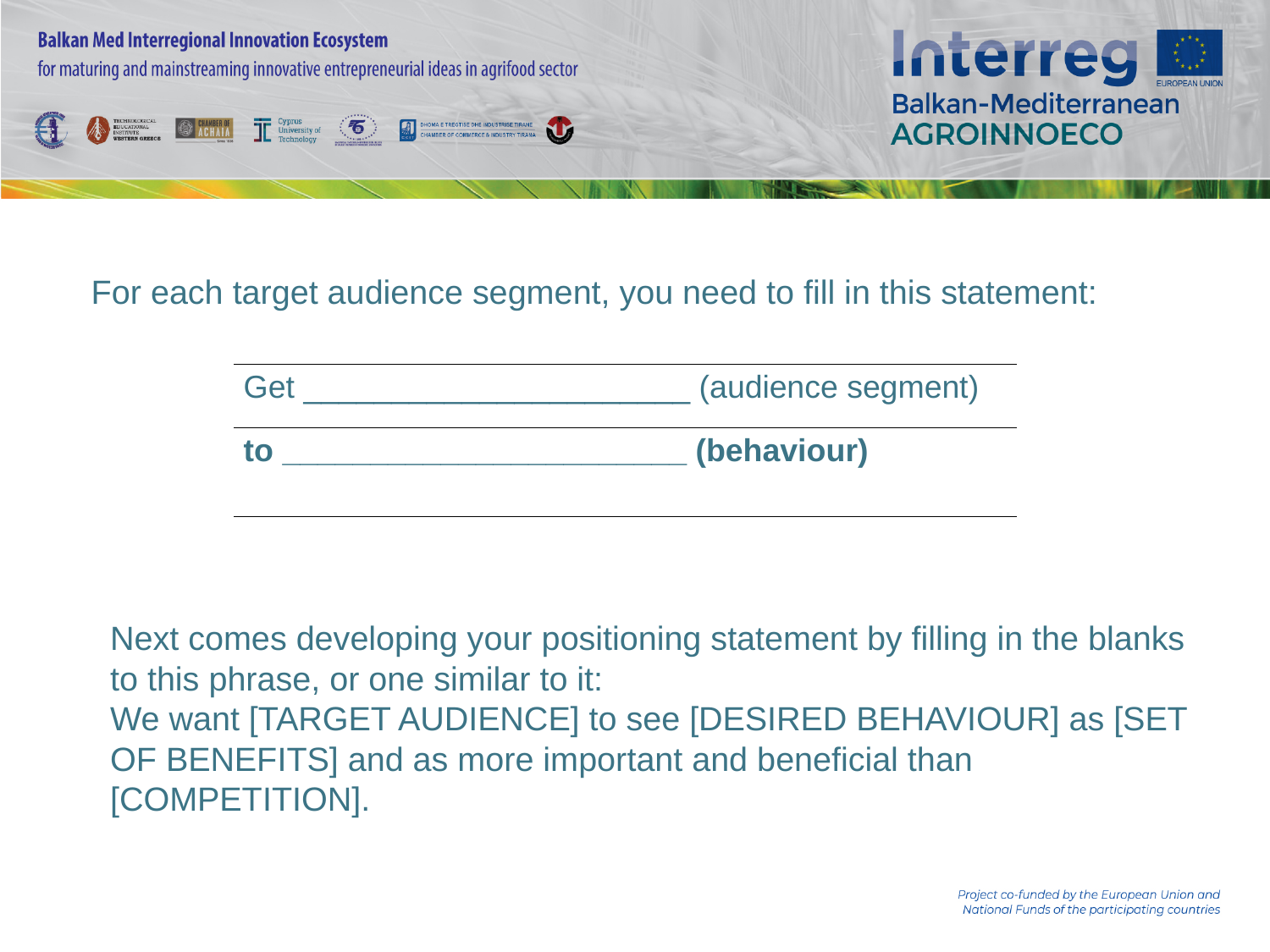

# For each target audience segment, you need to fill in this statement:
| Get \_\_\_\_\_\_\_\_\_\_\_\_\_\_\_\_\_\_\_\_\_\_ (audience segment) |
| --- |
| to \_\_\_\_\_\_\_\_\_\_\_\_\_\_\_\_\_\_\_\_\_\_\_ (behaviour) |
Next comes developing your positioning statement by filling in the blanks to this phrase, or one similar to it:
We want [TARGET AUDIENCE] to see [DESIRED BEHAVIOUR] as [SET OF BENEFITS] and as more important and beneficial than [COMPETITION].